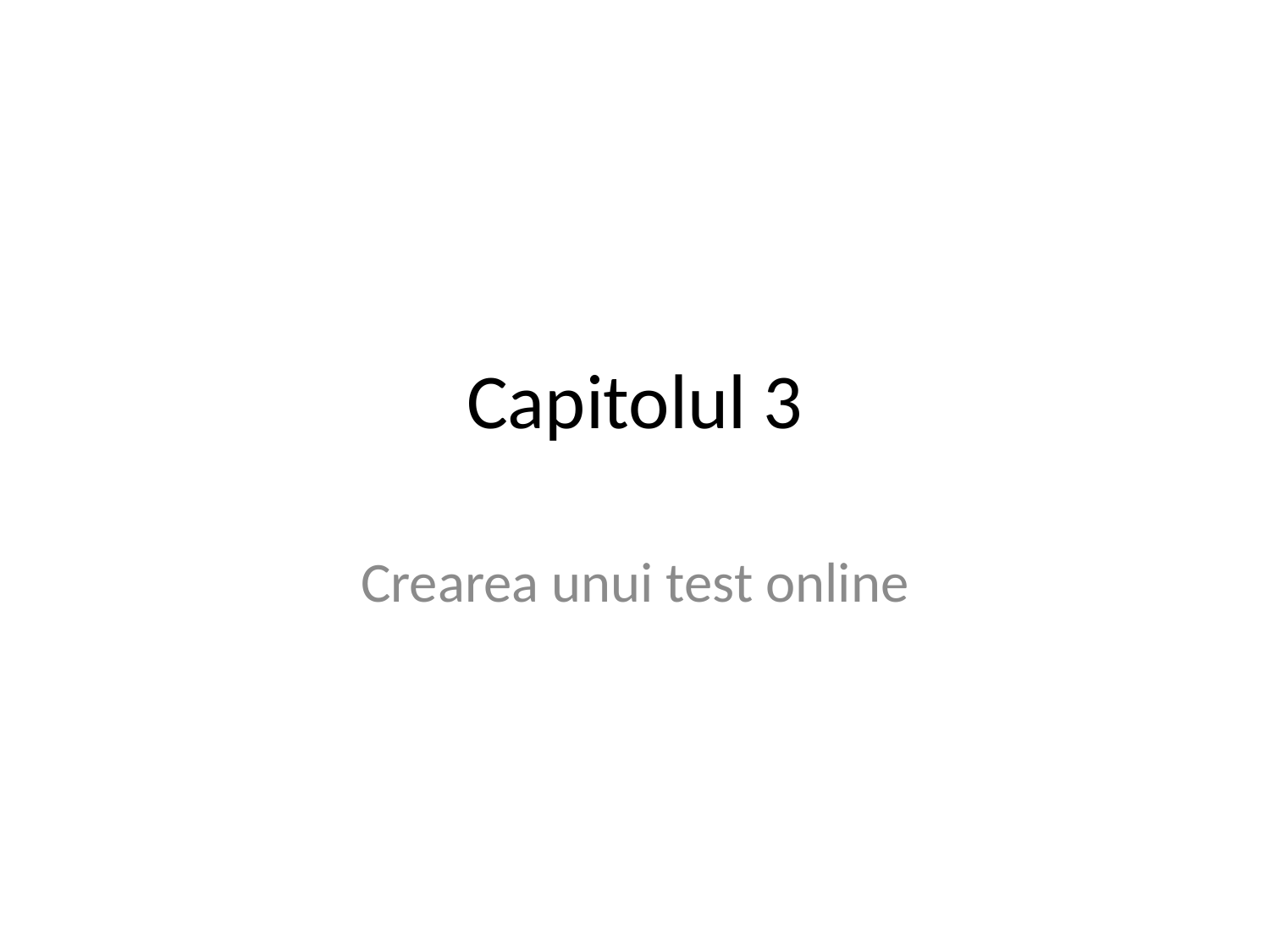

# Capitolul 3
Crearea unui test online